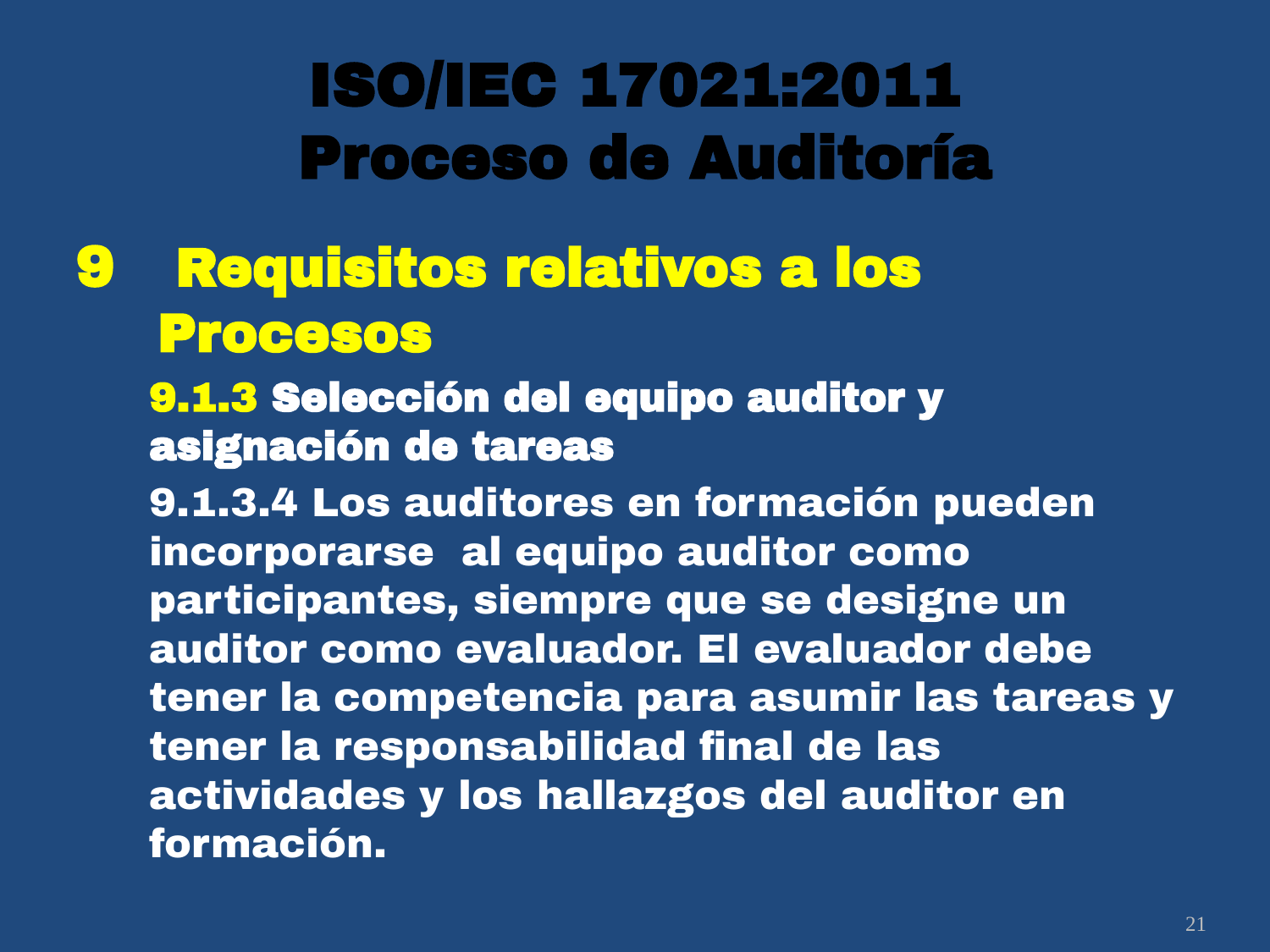

# ISO/IEC 17021:2011 Proceso de Auditoría
9	 Requisitos relativos a los Procesos
	9.1.3 Selección del equipo auditor y asignación de tareas
	9.1.3.4 Los auditores en formación pueden incorporarse  al equipo auditor como participantes, siempre que se designe un auditor como evaluador. El evaluador debe tener la competencia para asumir las tareas y tener la responsabilidad final de las actividades y los hallazgos del auditor en formación.
21